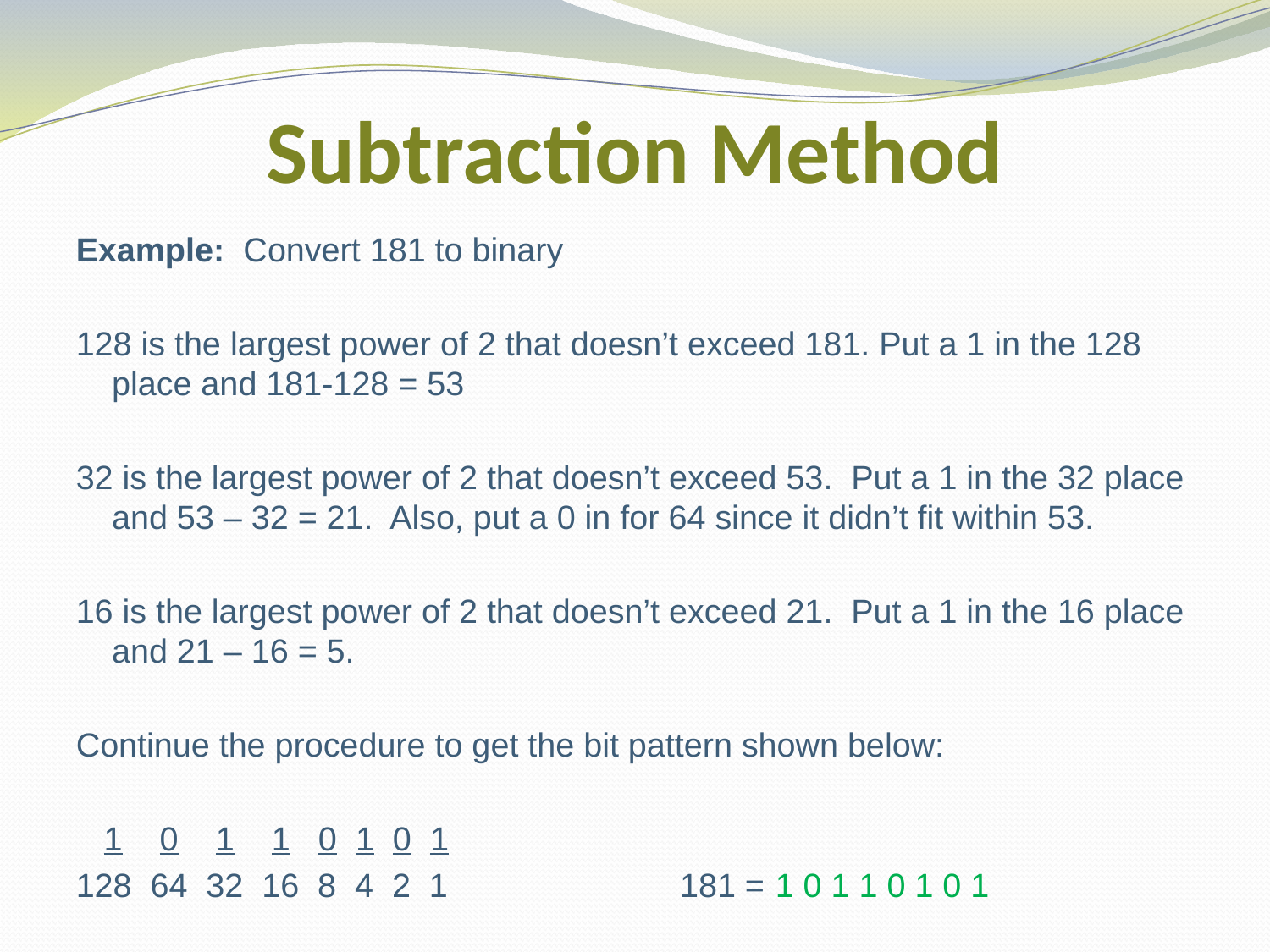

# Subtraction Method
Example:  Convert 181 to binary

128 is the largest power of 2 that doesn’t exceed 181. Put a 1 in the 128 place and 181-128 = 53

32 is the largest power of 2 that doesn’t exceed 53.  Put a 1 in the 32 place and 53 – 32 = 21.  Also, put a 0 in for 64 since it didn’t fit within 53.

16 is the largest power of 2 that doesn’t exceed 21.  Put a 1 in the 16 place and 21 – 16 = 5.

Continue the procedure to get the bit pattern shown below:

   1    0    1    1   0  1  0  1
128  64  32  16  8  4  2  1                         181 = 1 0 1 1 0 1 0 1